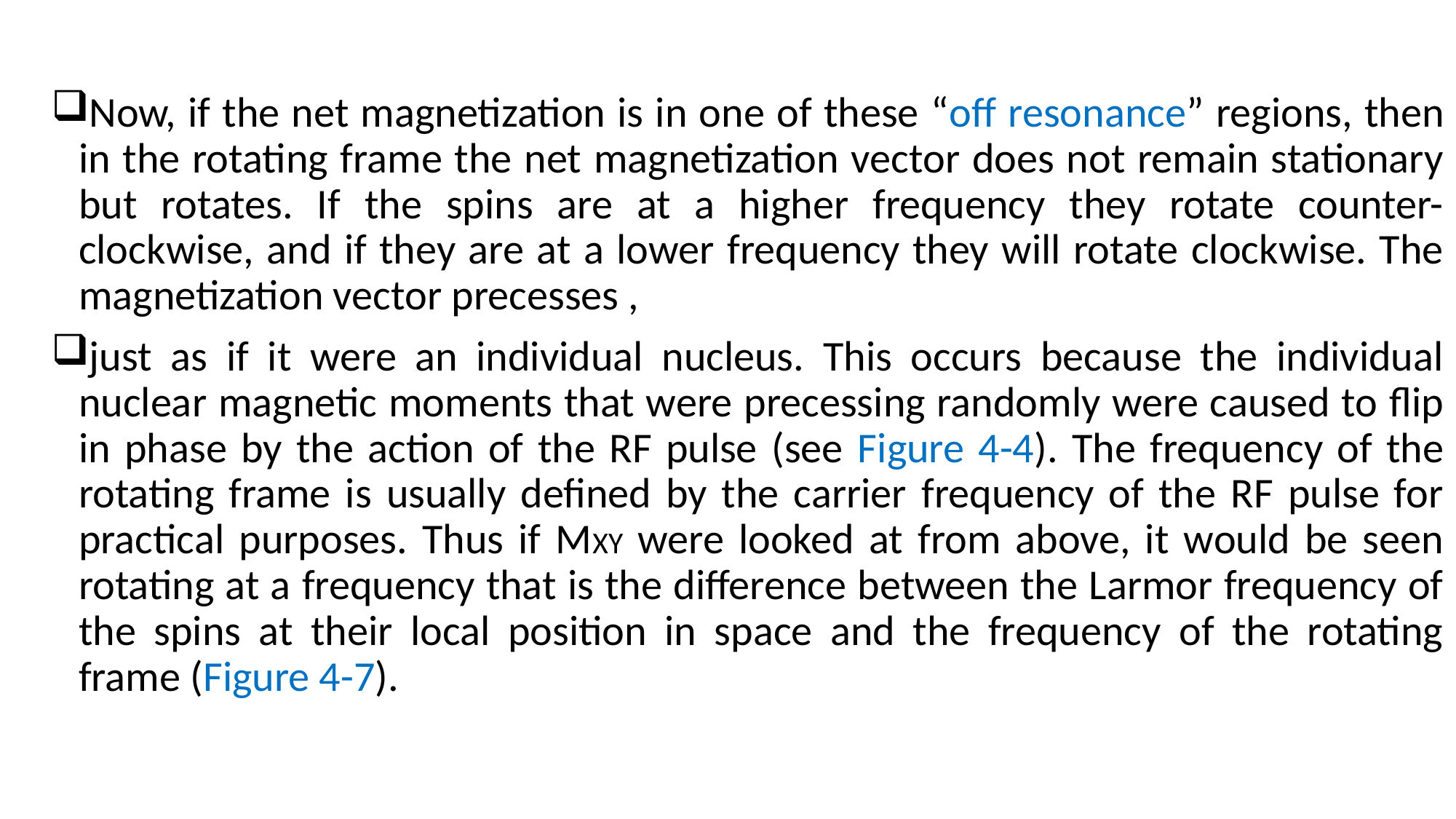

Now, if the net magnetization is in one of these “off resonance” regions, then in the rotating frame the net magnetization vector does not remain stationary but rotates. If the spins are at a higher frequency they rotate counter-clockwise, and if they are at a lower frequency they will rotate clockwise. The magnetization vector precesses ,
just as if it were an individual nucleus. This occurs because the individual nuclear magnetic moments that were precessing randomly were caused to flip in phase by the action of the RF pulse (see Figure 4-4). The frequency of the rotating frame is usually defined by the carrier frequency of the RF pulse for practical purposes. Thus if MXY were looked at from above, it would be seen rotating at a frequency that is the difference between the Larmor frequency of the spins at their local position in space and the frequency of the rotating frame (Figure 4-7).